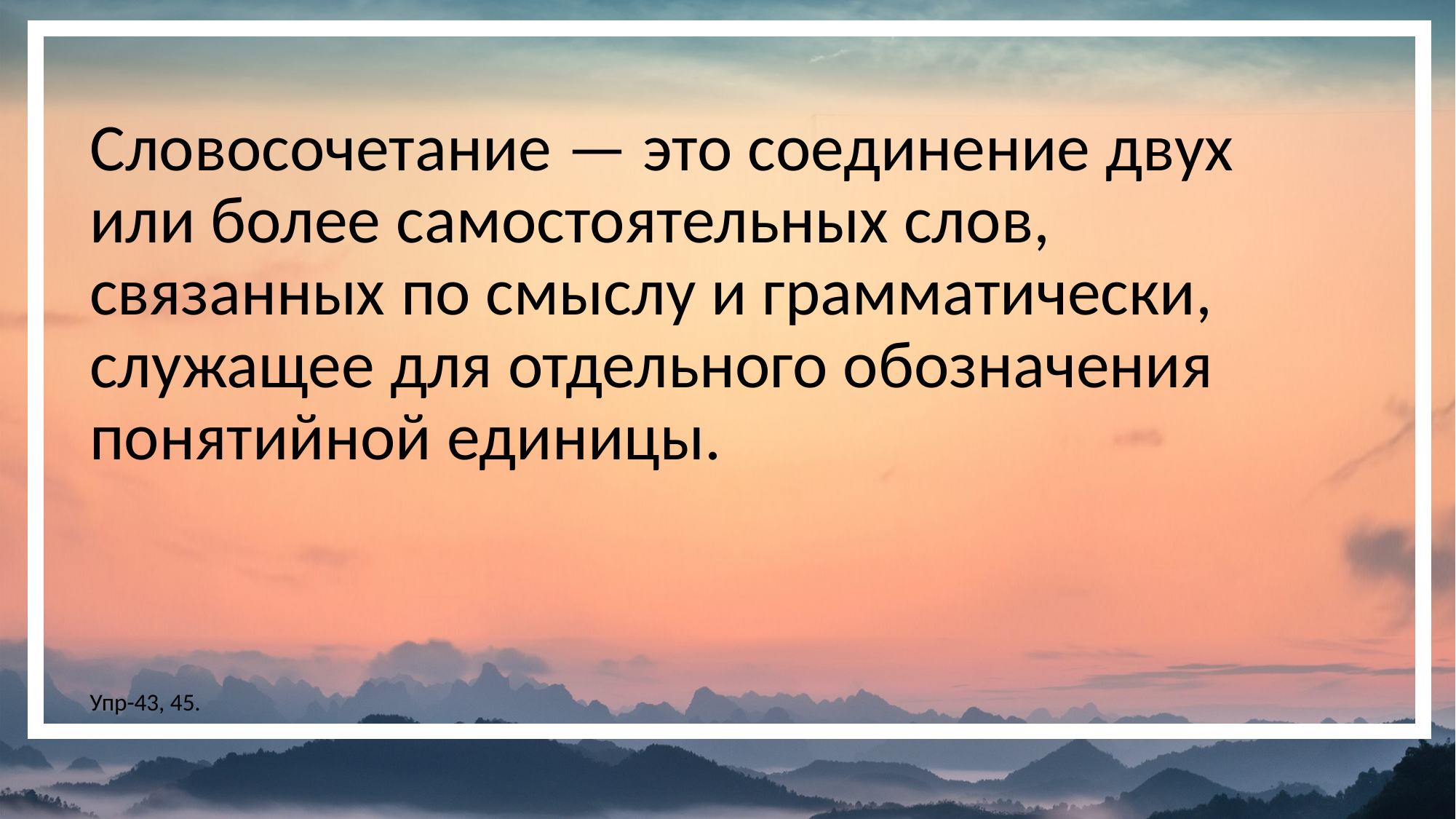

# Словосочетание — это соединение двух или более самостоятельных слов, связанных по смыслу и грамматически, служащее для отдельного обозначения понятийной единицы. Упр-43, 45.